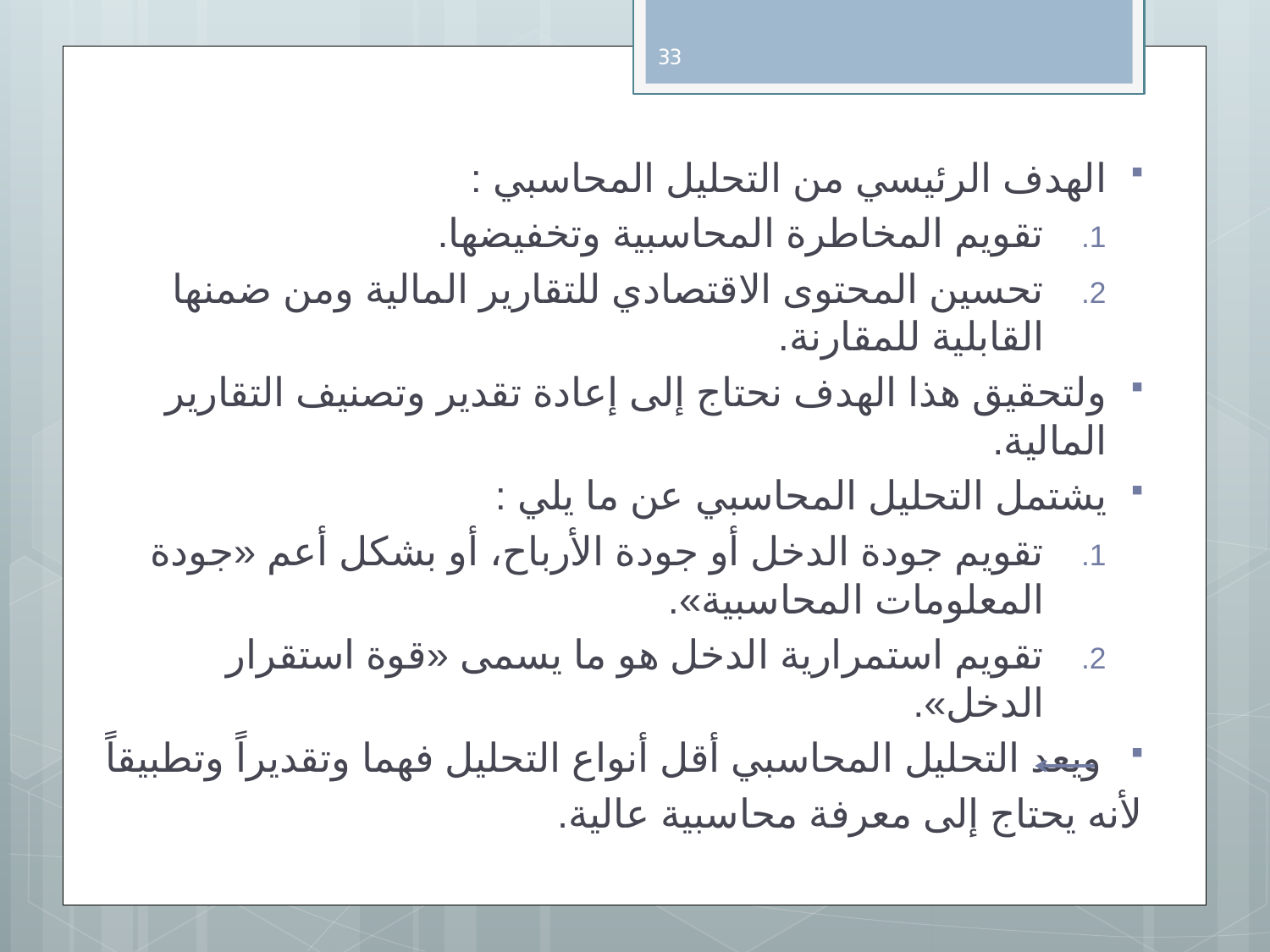

33
الهدف الرئيسي من التحليل المحاسبي :
تقويم المخاطرة المحاسبية وتخفيضها.
تحسين المحتوى الاقتصادي للتقارير المالية ومن ضمنها القابلية للمقارنة.
ولتحقيق هذا الهدف نحتاج إلى إعادة تقدير وتصنيف التقارير المالية.
يشتمل التحليل المحاسبي عن ما يلي :
تقويم جودة الدخل أو جودة الأرباح، أو بشكل أعم «جودة المعلومات المحاسبية».
تقويم استمرارية الدخل هو ما يسمى «قوة استقرار الدخل».
ويعد التحليل المحاسبي أقل أنواع التحليل فهما وتقديراً وتطبيقاً
	لأنه يحتاج إلى معرفة محاسبية عالية.